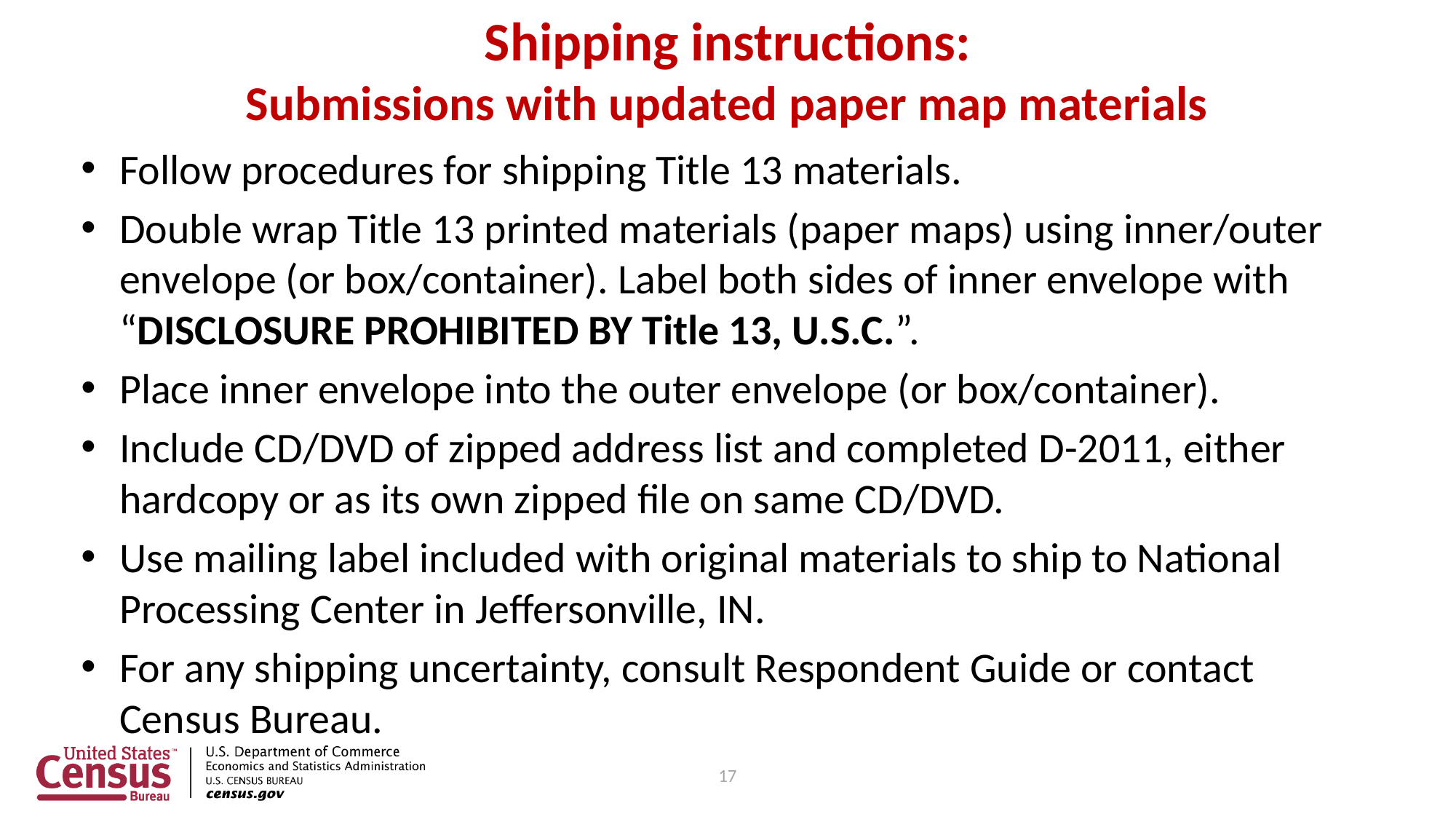

# Shipping instructions: Submissions with updated paper map materials
Follow procedures for shipping Title 13 materials.
Double wrap Title 13 printed materials (paper maps) using inner/outer envelope (or box/container). Label both sides of inner envelope with “DISCLOSURE PROHIBITED BY Title 13, U.S.C.”.
Place inner envelope into the outer envelope (or box/container).
Include CD/DVD of zipped address list and completed D-2011, either hardcopy or as its own zipped file on same CD/DVD.
Use mailing label included with original materials to ship to National Processing Center in Jeffersonville, IN.
For any shipping uncertainty, consult Respondent Guide or contact Census Bureau.

17